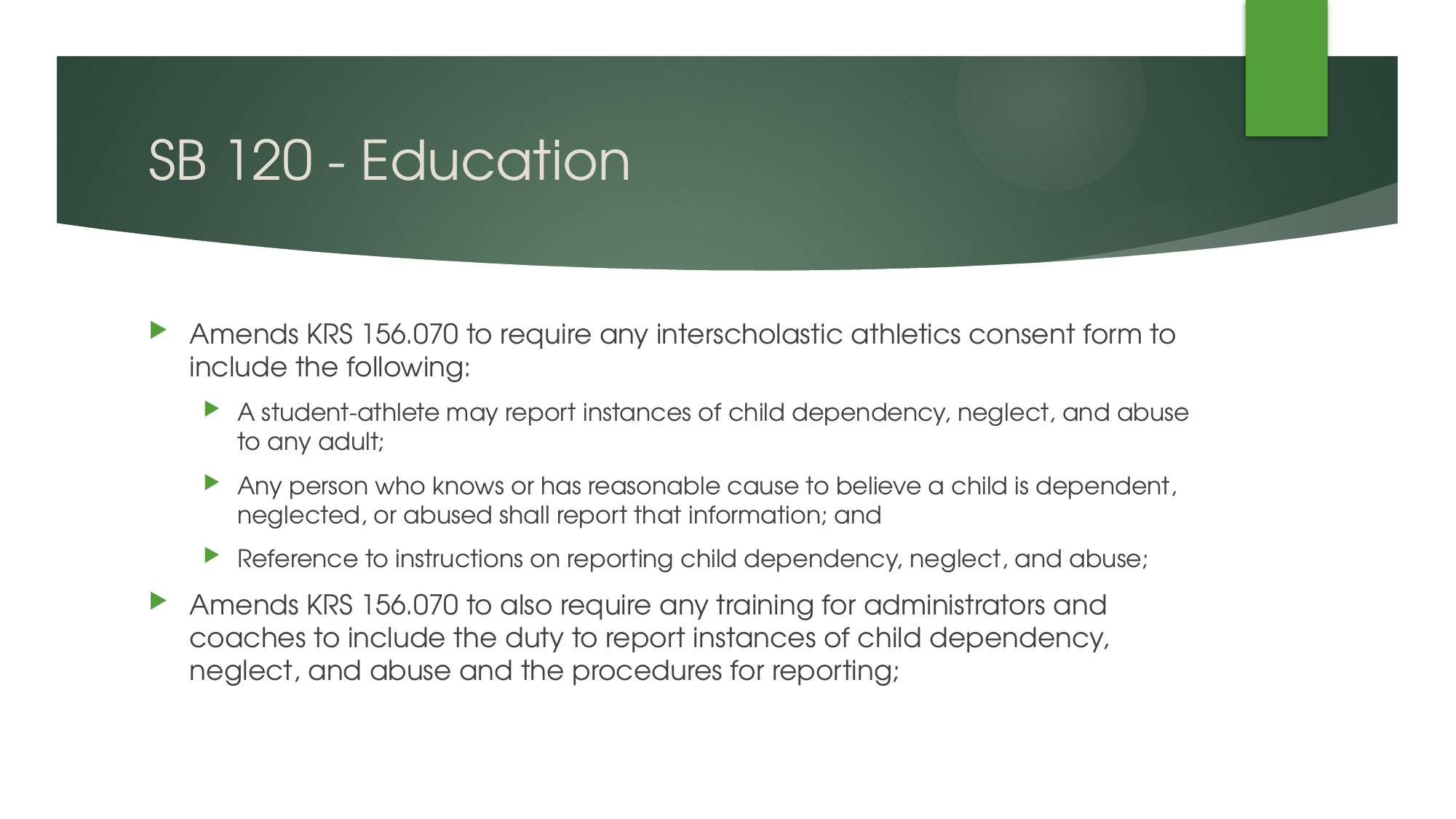

# SB 120 - Education
Amends KRS 156.070 to require any interscholastic athletics consent form to include the following:
A student-athlete may report instances of child dependency, neglect, and abuse to any adult;
Any person who knows or has reasonable cause to believe a child is dependent, neglected, or abused shall report that information; and
Reference to instructions on reporting child dependency, neglect, and abuse;
Amends KRS 156.070 to also require any training for administrators and coaches to include the duty to report instances of child dependency, neglect, and abuse and the procedures for reporting;